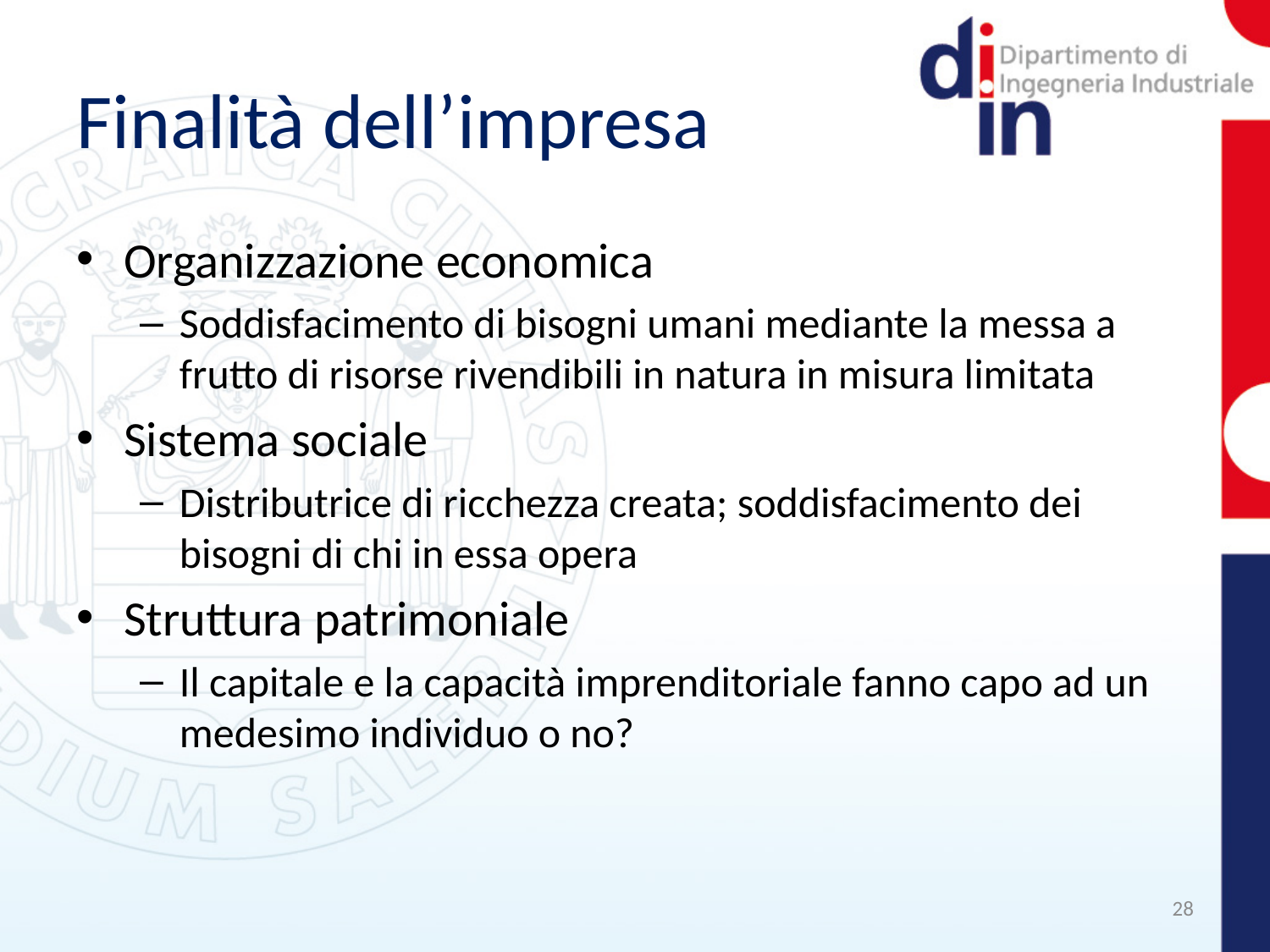

# Finalità dell’impresa
Organizzazione economica
Soddisfacimento di bisogni umani mediante la messa a frutto di risorse rivendibili in natura in misura limitata
Sistema sociale
Distributrice di ricchezza creata; soddisfacimento dei bisogni di chi in essa opera
Struttura patrimoniale
Il capitale e la capacità imprenditoriale fanno capo ad un medesimo individuo o no?

28